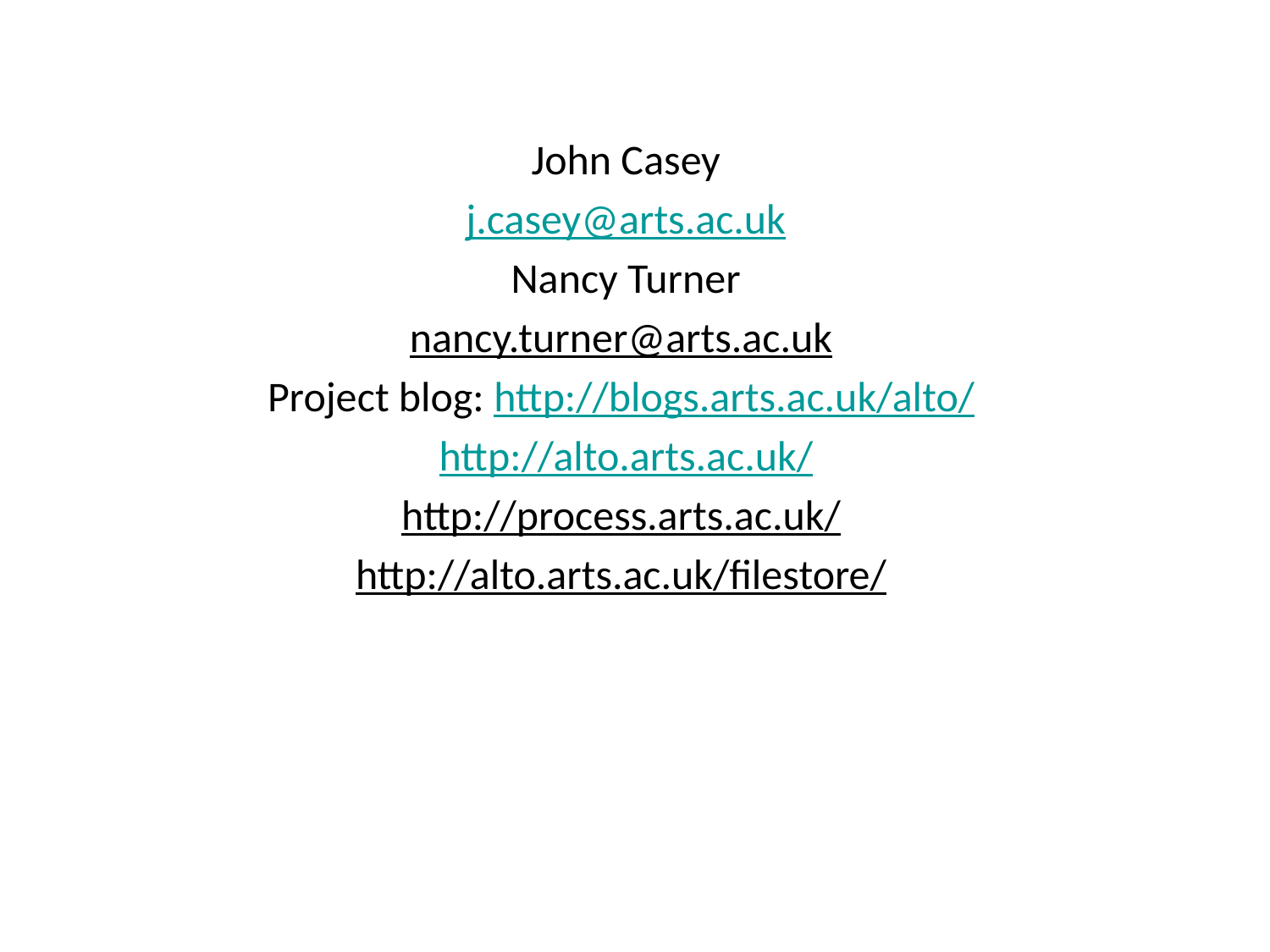

John Casey
j.casey@arts.ac.uk
Nancy Turner
nancy.turner@arts.ac.uk
Project blog: http://blogs.arts.ac.uk/alto/
http://alto.arts.ac.uk/
http://process.arts.ac.uk/
http://alto.arts.ac.uk/filestore/